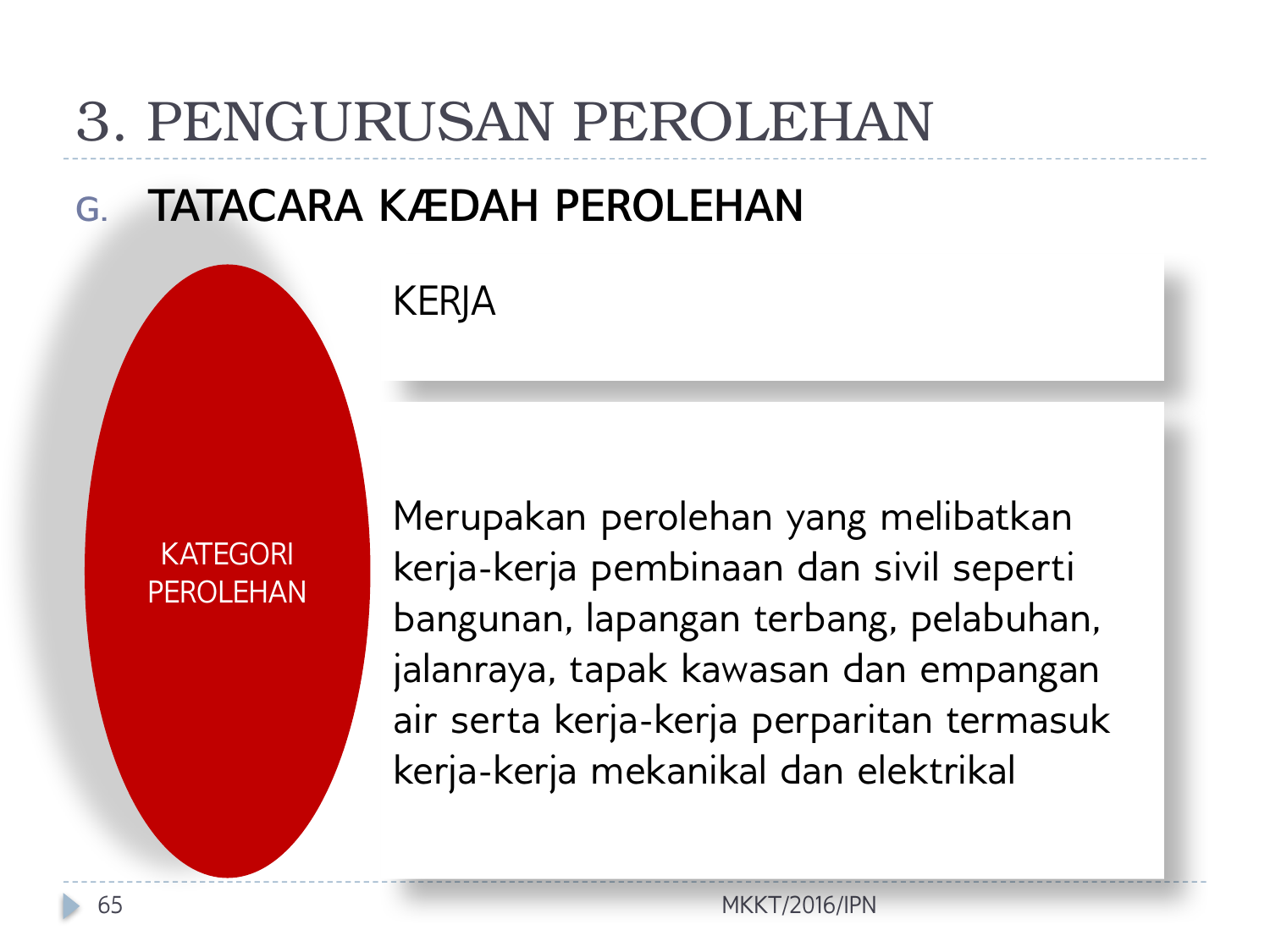

# 3. PENGURUSAN PEROLEHAN
TATACARA KAEDAH PEROLEHAN
KERJA

KATEGORI PEROLEHAN
Merupakan perolehan yang melibatkan kerja-kerja pembinaan dan sivil seperti bangunan, lapangan terbang, pelabuhan, jalanraya, tapak kawasan dan empangan air serta kerja-kerja perparitan termasuk kerja-kerja mekanikal dan elektrikal
65
MKKT/2016/IPN